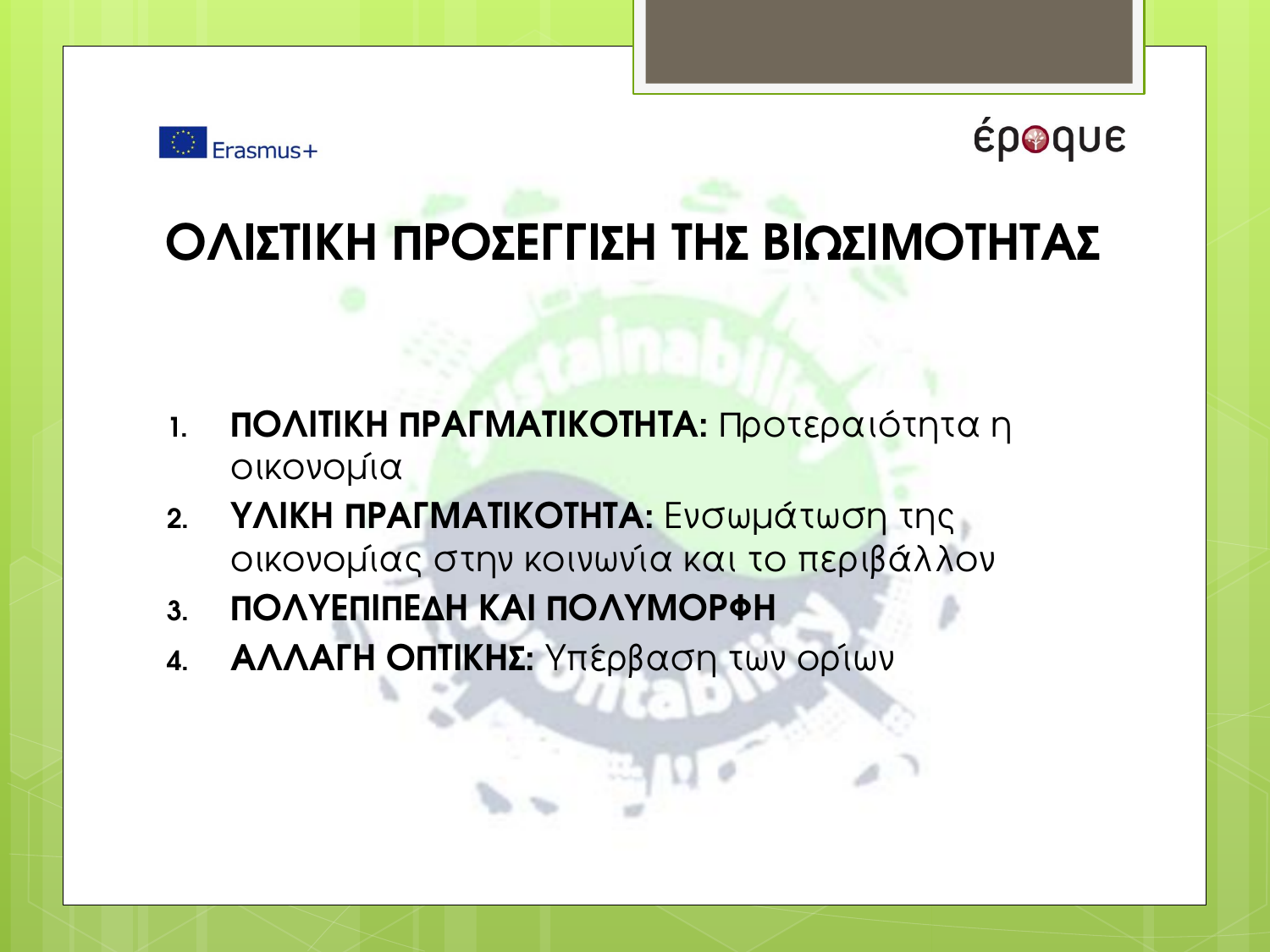

# ΟΛΙΣΤΙΚΗ ΠΡΟΣΕΓΓΙΣΗ ΤΗΣ ΒΙΩΣΙΜΟΤΗΤΑΣ

ΠΟΛΙΤΙΚΗ ΠΡΑΓΜΑΤΙΚΟΤΗΤΑ: Προτεραιότητα η οικονομία
ΥΛΙΚΗ ΠΡΑΓΜΑΤΙΚΟΤΗΤΑ: Ενσωμάτωση της οικονομίας στην κοινωνία και το περιβάλλον
ΠΟΛΥΕΠΙΠΕΔΗ ΚΑΙ ΠΟΛΥΜΟΡΦΗ
ΑΛΛΑΓΗ ΟΠΤΙΚΗΣ: Υπέρβαση των ορίων